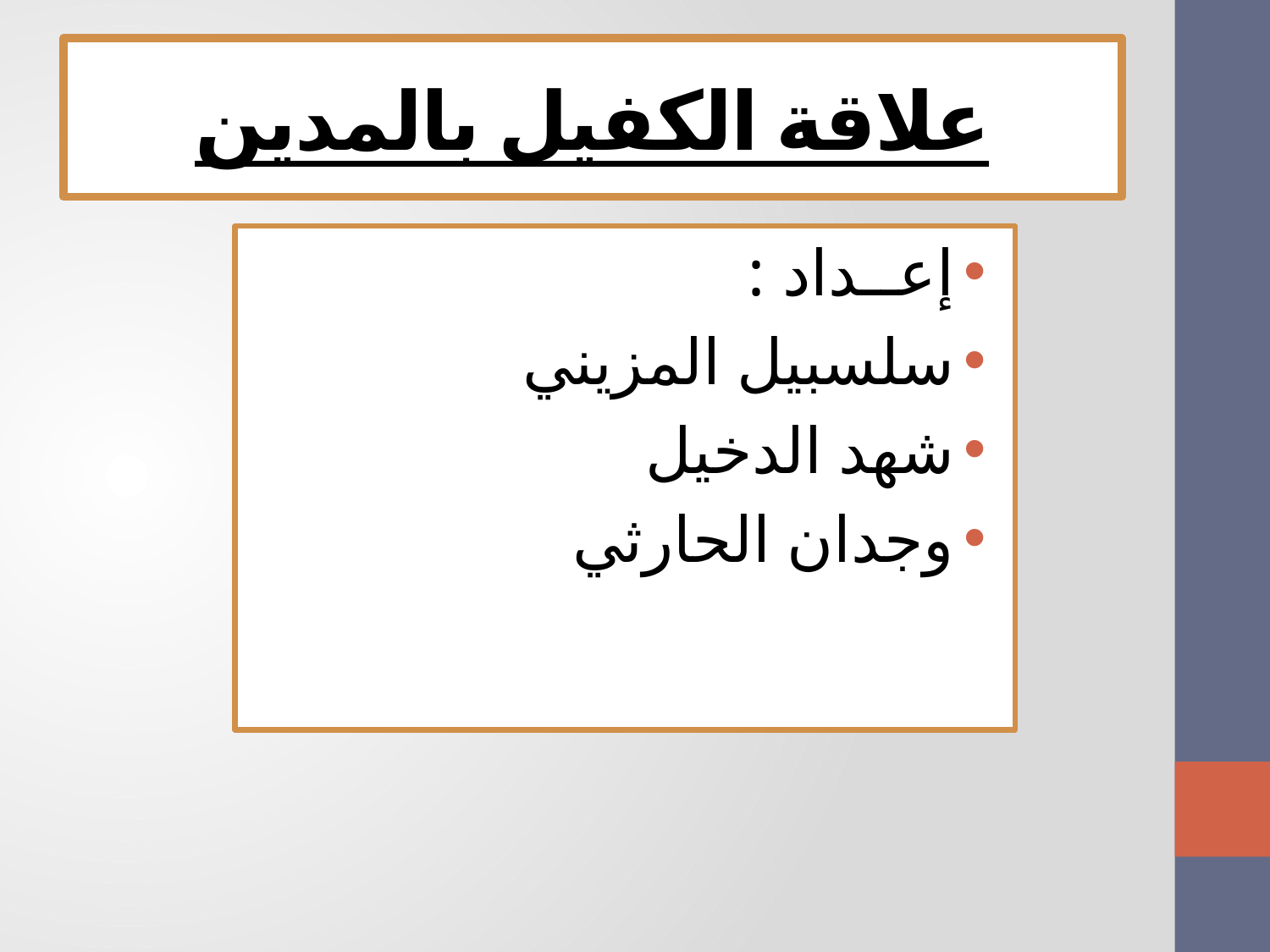

# علاقة الكفيل بالمدين
إعــداد :
سلسبيل المزيني
شهد الدخيل
وجدان الحارثي